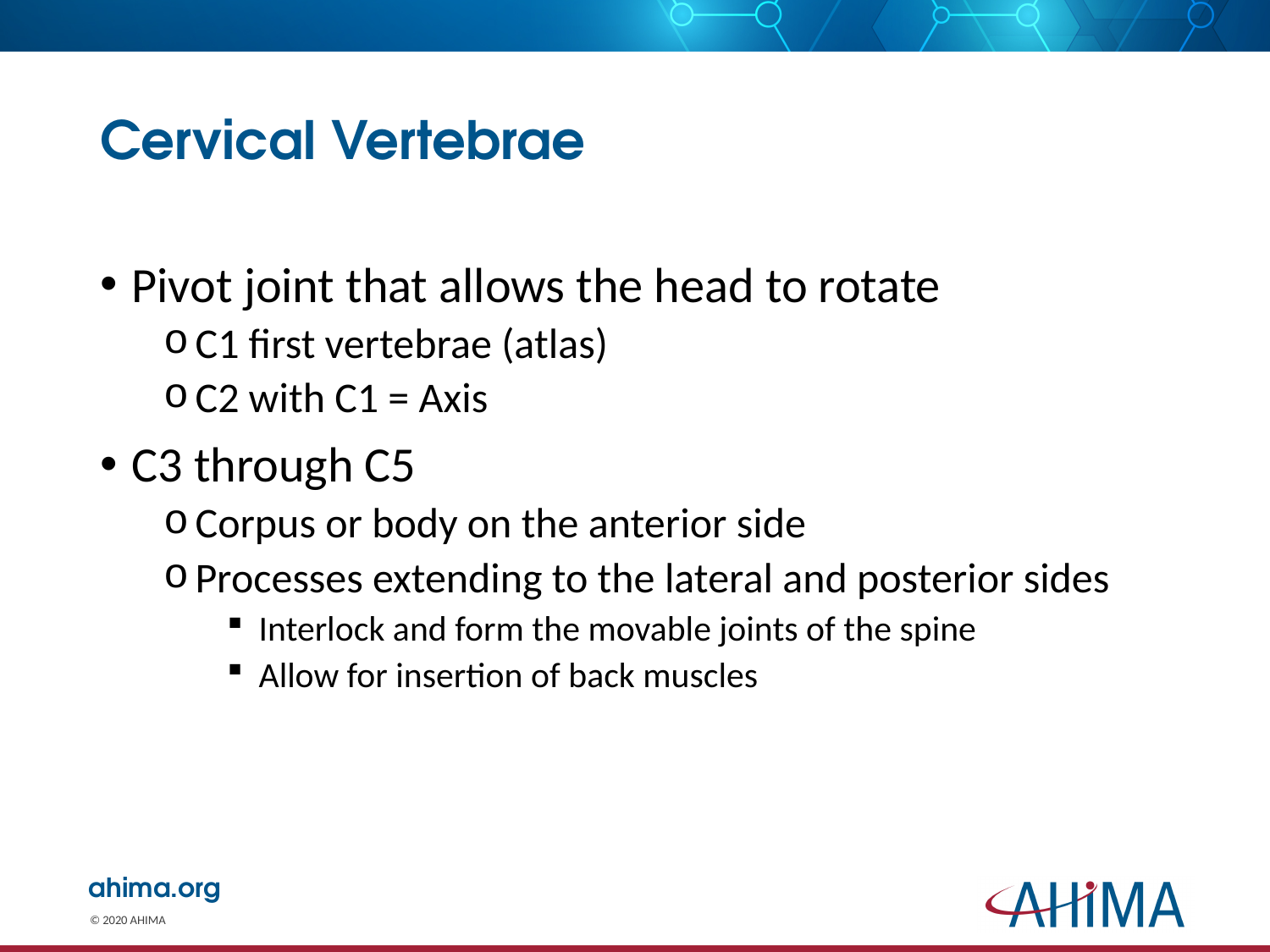

# Cervical Vertebrae
Pivot joint that allows the head to rotate
C1 first vertebrae (atlas)
C2 with C1 = Axis
C3 through C5
Corpus or body on the anterior side
Processes extending to the lateral and posterior sides
Interlock and form the movable joints of the spine
Allow for insertion of back muscles